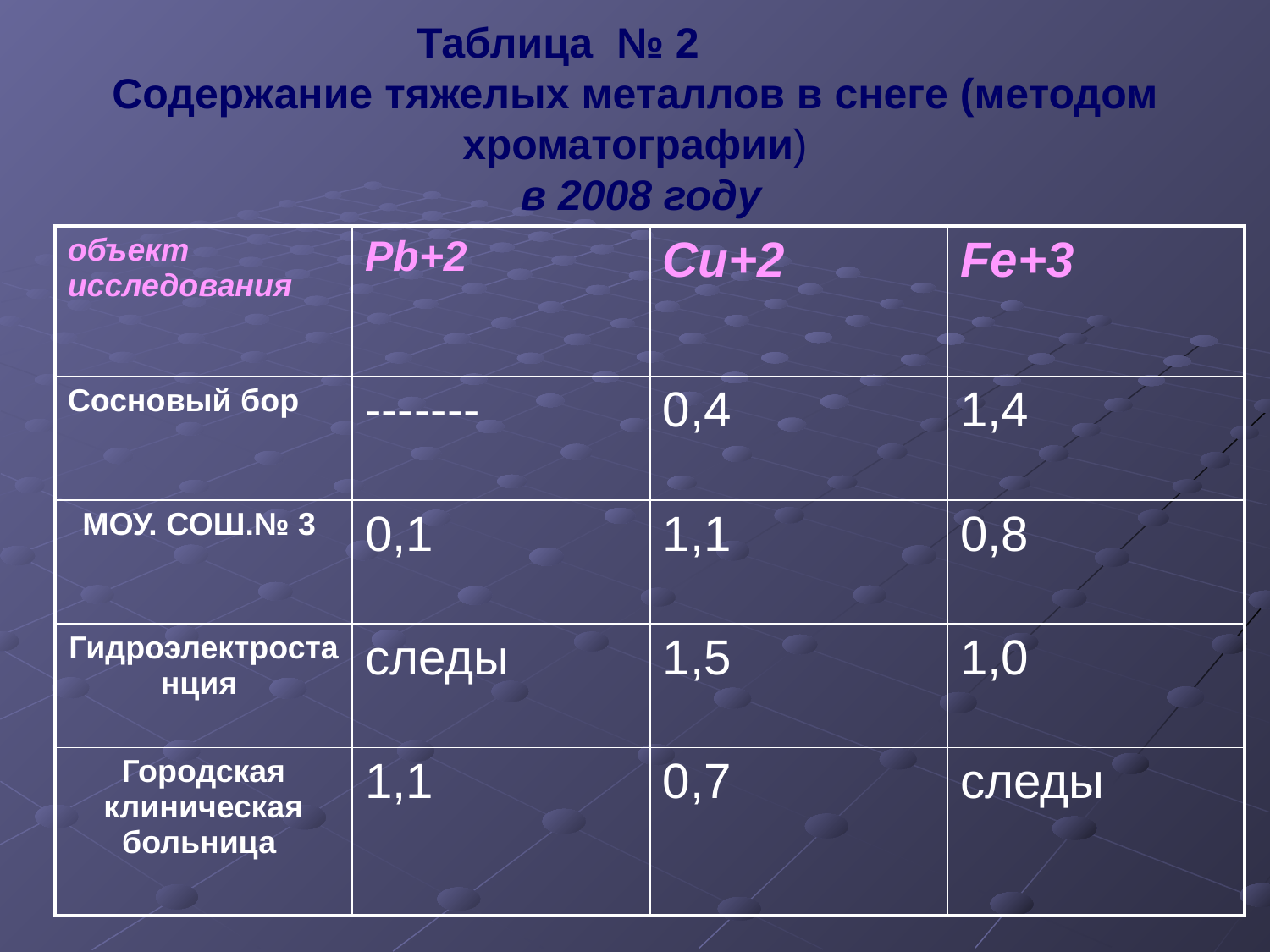

# Таблица  № 2 Содержание тяжелых металлов в снеге (методом хроматографии) в 2008 году
| объект исследования | Pb+2 | Сu+2 | Fe+3 |
| --- | --- | --- | --- |
| Сосновый бор | ------- | 0,4 | 1,4 |
| МОУ. СОШ.№ 3 | 0,1 | 1,1 | 0,8 |
| Гидроэлектростанция | следы | 1,5 | 1,0 |
| Городская клиническая больница | 1,1 | 0,7 | следы |